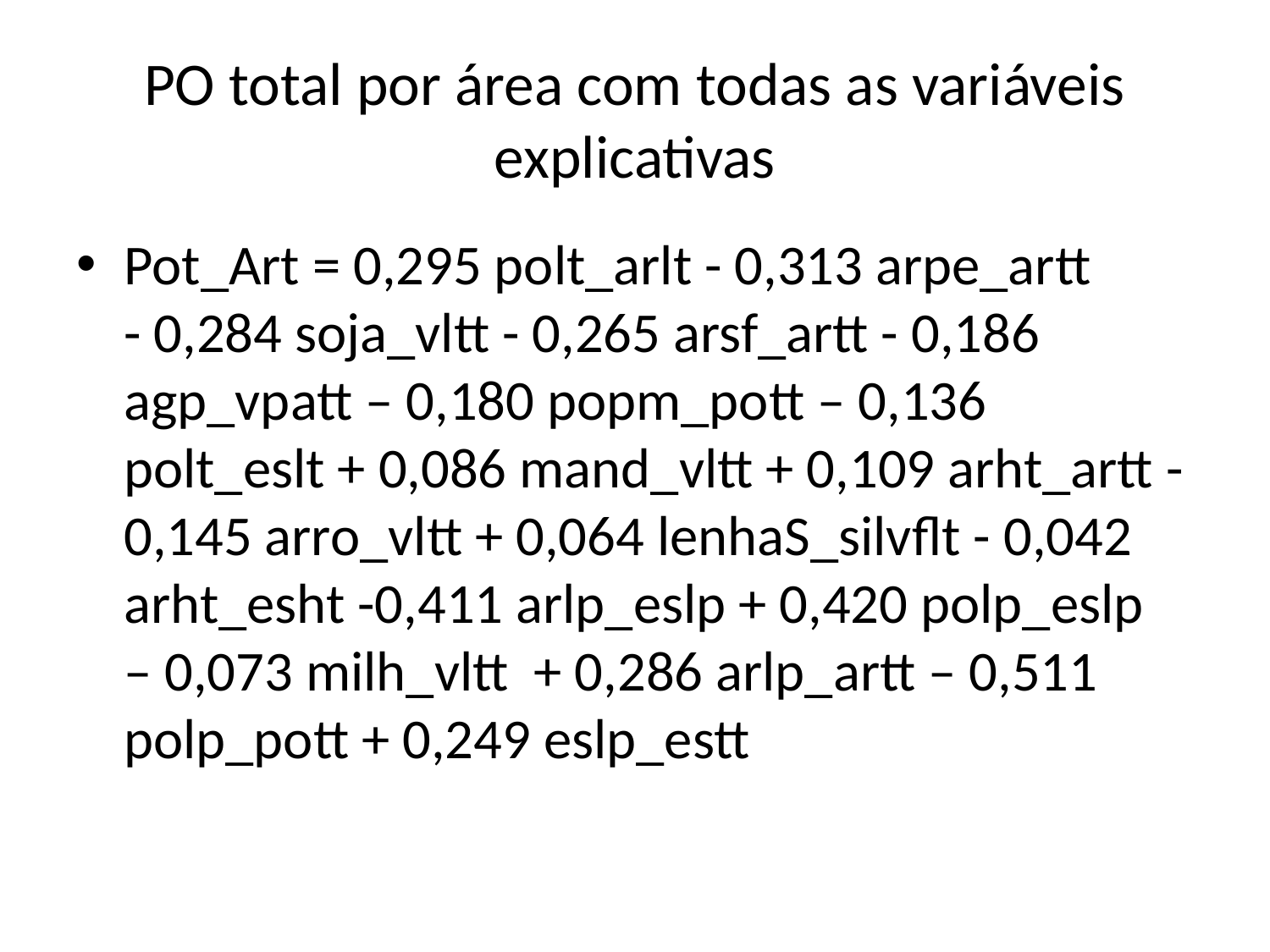

# PO total por área com todas as variáveis explicativas
Pot_Art = 0,295 polt_arlt - 0,313 arpe_artt       - 0,284 soja_vltt - 0,265 arsf_artt - 0,186 agp_vpatt – 0,180 popm_pott – 0,136 polt_eslt + 0,086 mand_vltt + 0,109 arht_artt -0,145 arro_vltt + 0,064 lenhaS_silvflt - 0,042 arht_esht -0,411 arlp_eslp + 0,420 polp_eslp  – 0,073 milh_vltt  + 0,286 arlp_artt – 0,511 polp_pott + 0,249 eslp_estt